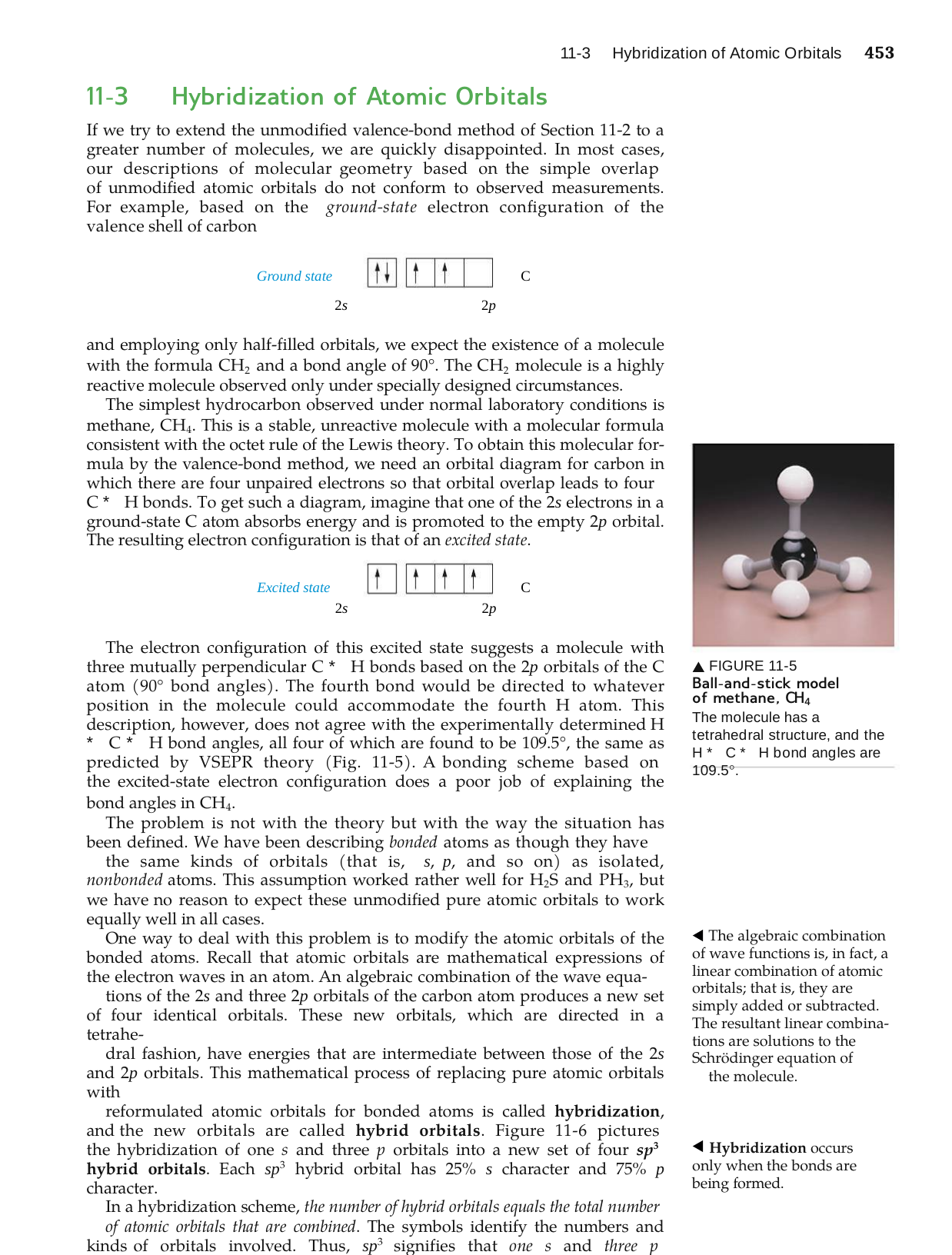

Hybridization of Atomic Orbitals	453
11-3
11-3     Hybridization of Atomic Orbitals
If we try to extend the unmodified valence-bond method of Section 11-2 to a greater number of molecules, we are quickly disappointed. In most cases, our  descriptions  of  molecular geometry  based  on the  simple  overlap  of unmodified atomic orbitals do not conform to observed measurements. For example, based on the  ground-state electron configuration of the valence shell of carbon

Ground state	C
2s	2p

and employing only half-filled orbitals, we expect the existence of a molecule with the formula CH2  and a bond angle of 90°. The CH2  molecule is a highly reactive molecule observed only under specially designed circumstances.
The simplest hydrocarbon observed under normal laboratory conditions is methane, CH4. This is a stable, unreactive molecule with a molecular formula consistent with the octet rule of the Lewis theory. To obtain this molecular for- mula by the valence-bond method, we need an orbital diagram for carbon in which there are four unpaired electrons so that orbital overlap leads to four
C * H bonds. To get such a diagram, imagine that one of the 2s electrons in a ground-state C atom absorbs energy and is promoted to the empty 2p orbital. The resulting electron configuration is that of an excited state.

Excited state	C
2s	2p

The electron configuration of this excited state suggests a molecule with three mutually perpendicular C * H bonds based on the 2p orbitals of the C atom (90° bond angles). The fourth bond would be directed to whatever position  in  the  molecule  could  accommodate  the  fourth  H  atom.  This description, however, does not agree with the experimentally determined H * C * H bond angles, all four of which are found to be 109.5°, the same as predicted  by  VSEPR  theory  (Fig.  11-5). A bonding  scheme  based  on  the excited-state electron configuration does a poor job of explaining the bond angles in CH4.
The problem is not with the theory but with the way the situation has been defined. We have been describing bonded atoms as though they have
the same kinds of orbitals (that is,  s, p, and so on) as isolated, nonbonded atoms. This assumption worked rather well for H2S and PH3, but we have no reason to expect these unmodified pure atomic orbitals to work equally well in all cases.
One way to deal with this problem is to modify the atomic orbitals of the bonded atoms. Recall that atomic orbitals are mathematical expressions of the electron waves in an atom. An algebraic combination of the wave equa-
tions of the 2s and three 2p orbitals of the carbon atom produces a new set of four identical orbitals. These new orbitals, which are directed in a tetrahe-
dral fashion, have energies that are intermediate between those of the 2s and 2p orbitals. This mathematical process of replacing pure atomic orbitals with
reformulated atomic orbitals for bonded atoms is called hybridization, and the  new  orbitals  are  called  hybrid  orbitals.  Figure  11-6  pictures  the hybridization of one s and three p orbitals into a new set of four sp3  hybrid orbitals. Each sp3 hybrid orbital has 25% s character and 75% p character.
In a hybridization scheme, the number of hybrid orbitals equals the total number
of atomic orbitals that are combined. The symbols identify the numbers and kinds of  orbitals  involved.  Thus,  sp3  signifies  that  one  s  and  three  p  orbitals  are
 FIGURE 11-5
Ball-and-stick model of methane, CH4
The molecule has a tetrahedral structure, and the H * C * H bond angles are 109.5°.

The algebraic combination of wave functions is, in fact, a linear combination of atomic orbitals; that is, they are simply added or subtracted. The resultant linear combina- tions are solutions to the Schrödinger equation of
the molecule.

Hybridization occurs only when the bonds are being formed.